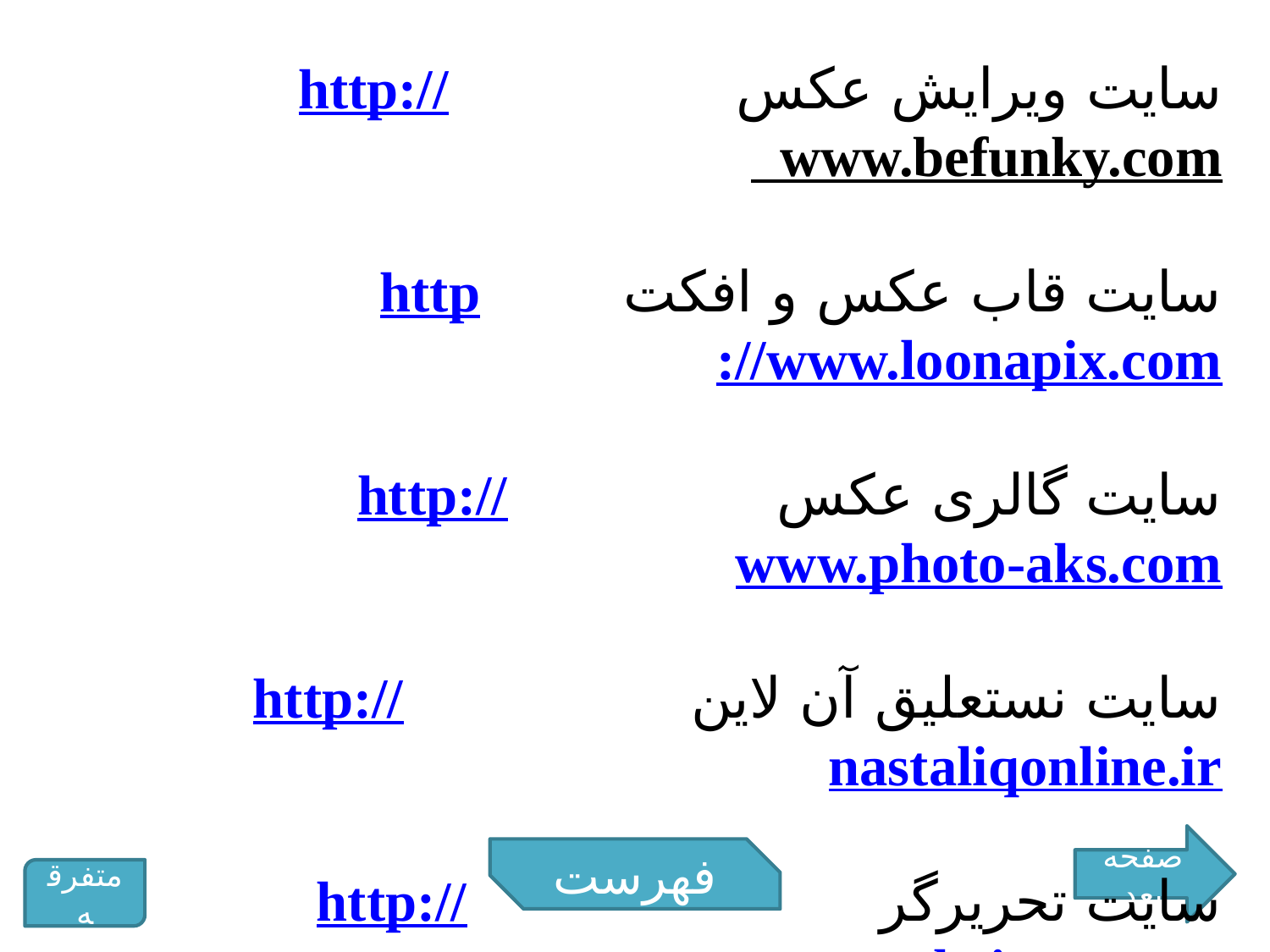

سایت ویرایش عکس                http://www.befunky.com

سایت قاب عکس و افکت        http://www.loonapix.com

سایت گالری عکس               http://www.photo-aks.com

سایت نستعلیق آن لاین                http://nastaliqonline.ir

سایت تحریرگر                       http://www.tahrirgar.com

صفحه بعد
فهرست
متفرقه